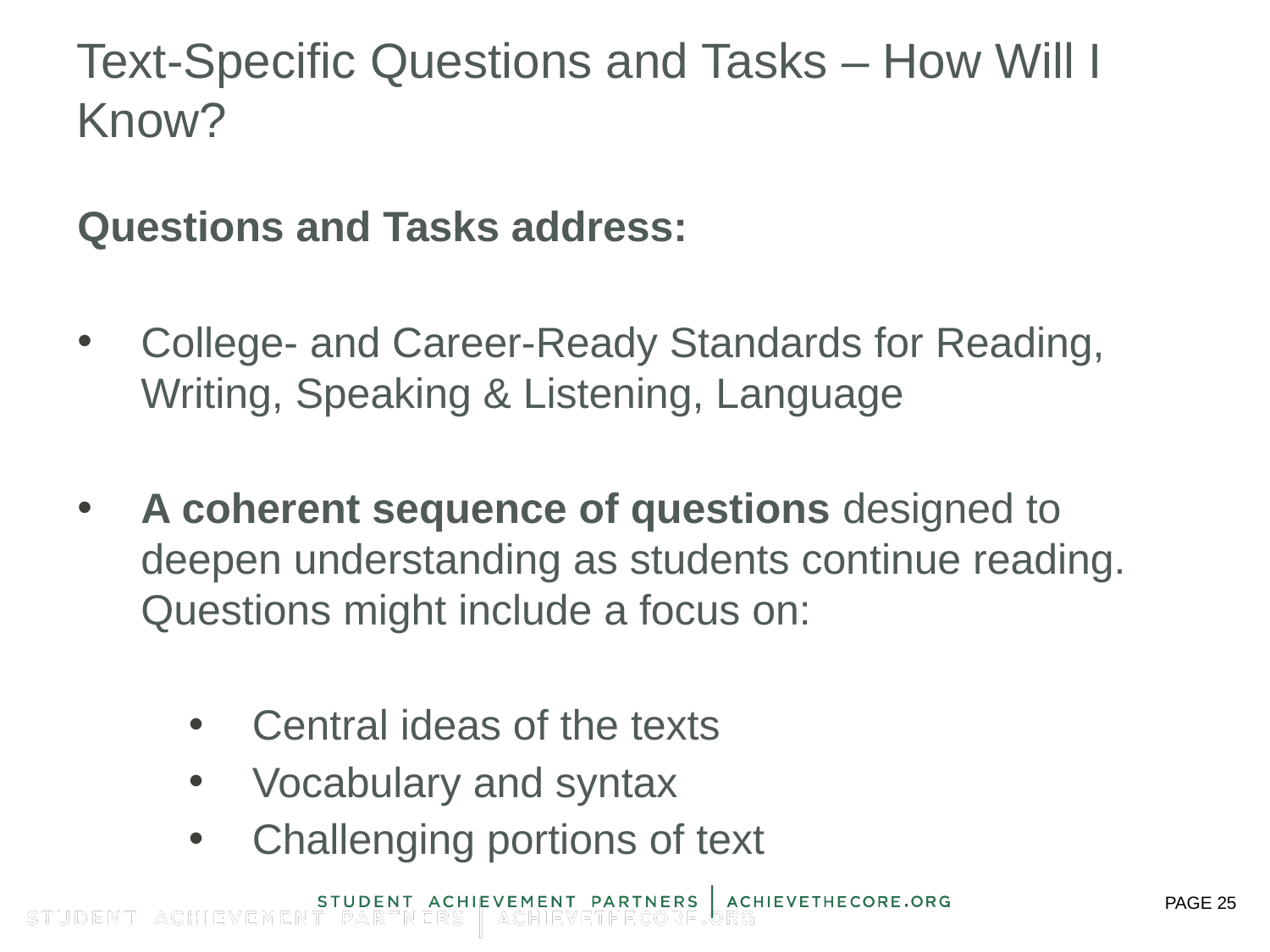

Text-Specific Questions and Tasks – How Will I Know?
Questions and Tasks address:

College- and Career-Ready Standards for Reading, Writing, Speaking & Listening, Language

A coherent sequence of questions designed to deepen understanding as students continue reading. Questions might include a focus on:

Central ideas of the texts
Vocabulary and syntax
Challenging portions of text